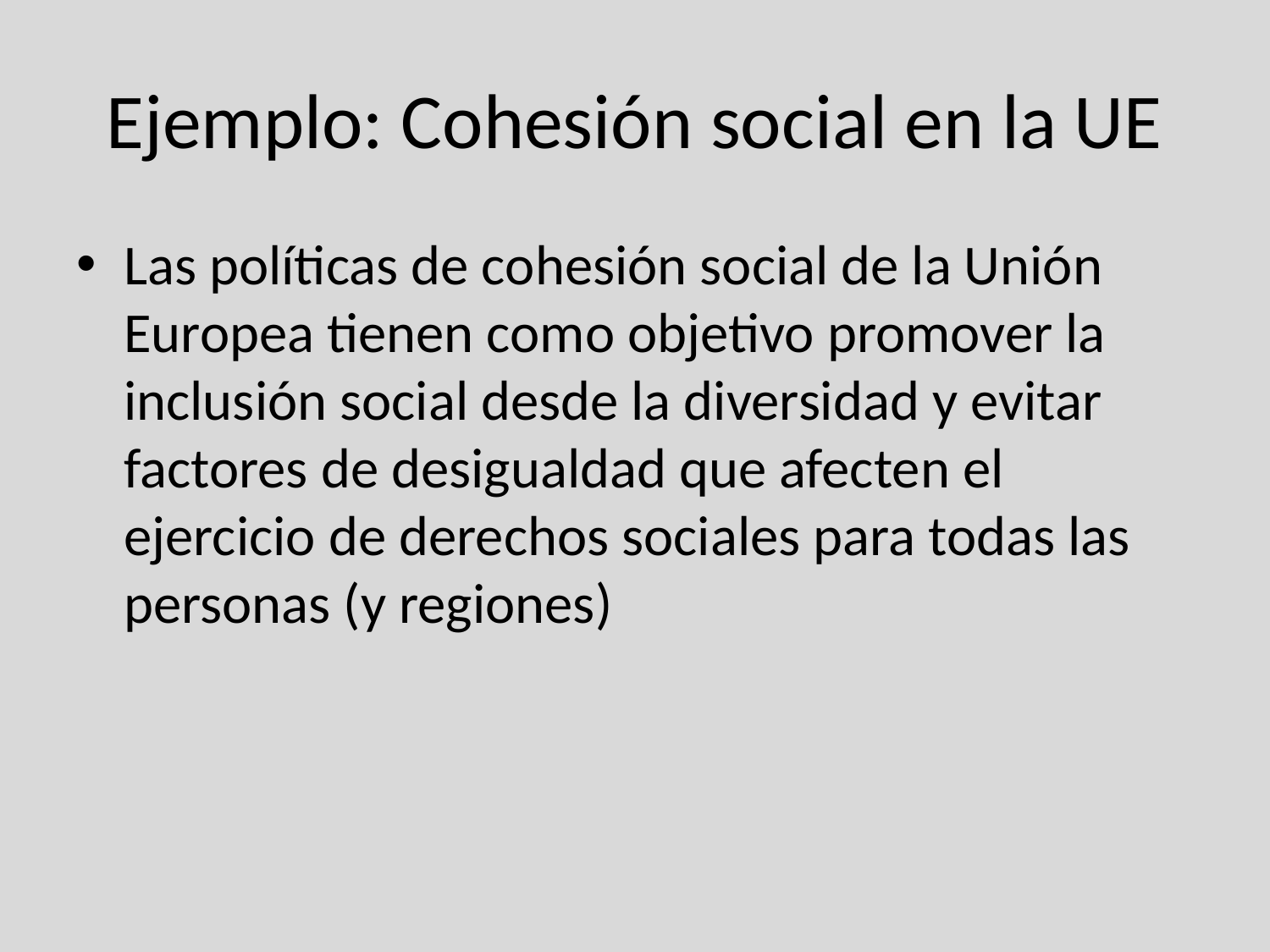

# Ejemplo: Cohesión social en la UE
Las políticas de cohesión social de la Unión Europea tienen como objetivo promover la inclusión social desde la diversidad y evitar factores de desigualdad que afecten el ejercicio de derechos sociales para todas las personas (y regiones)